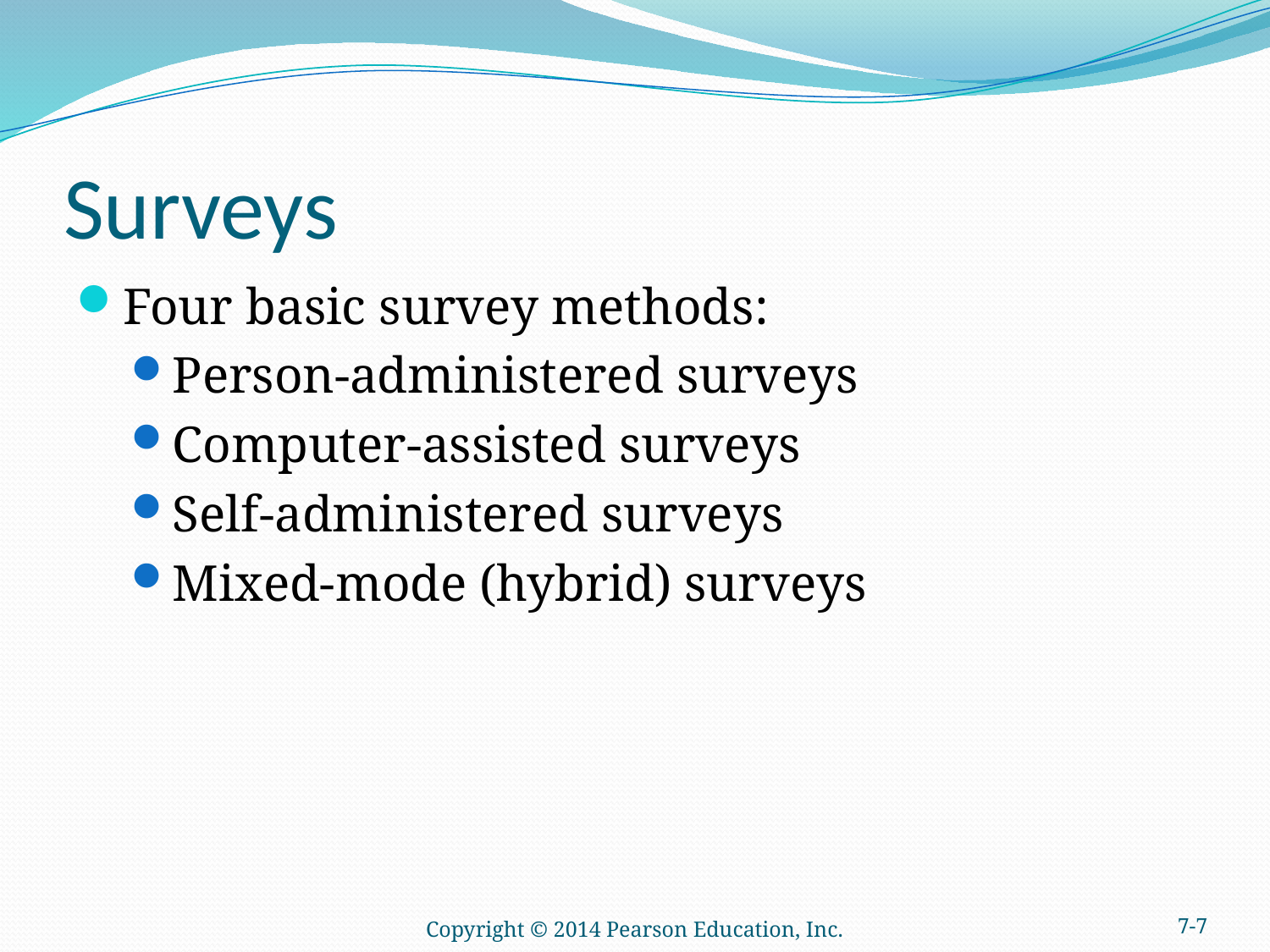

# Surveys
Four basic survey methods:
Person-administered surveys
Computer-assisted surveys
Self-administered surveys
Mixed-mode (hybrid) surveys